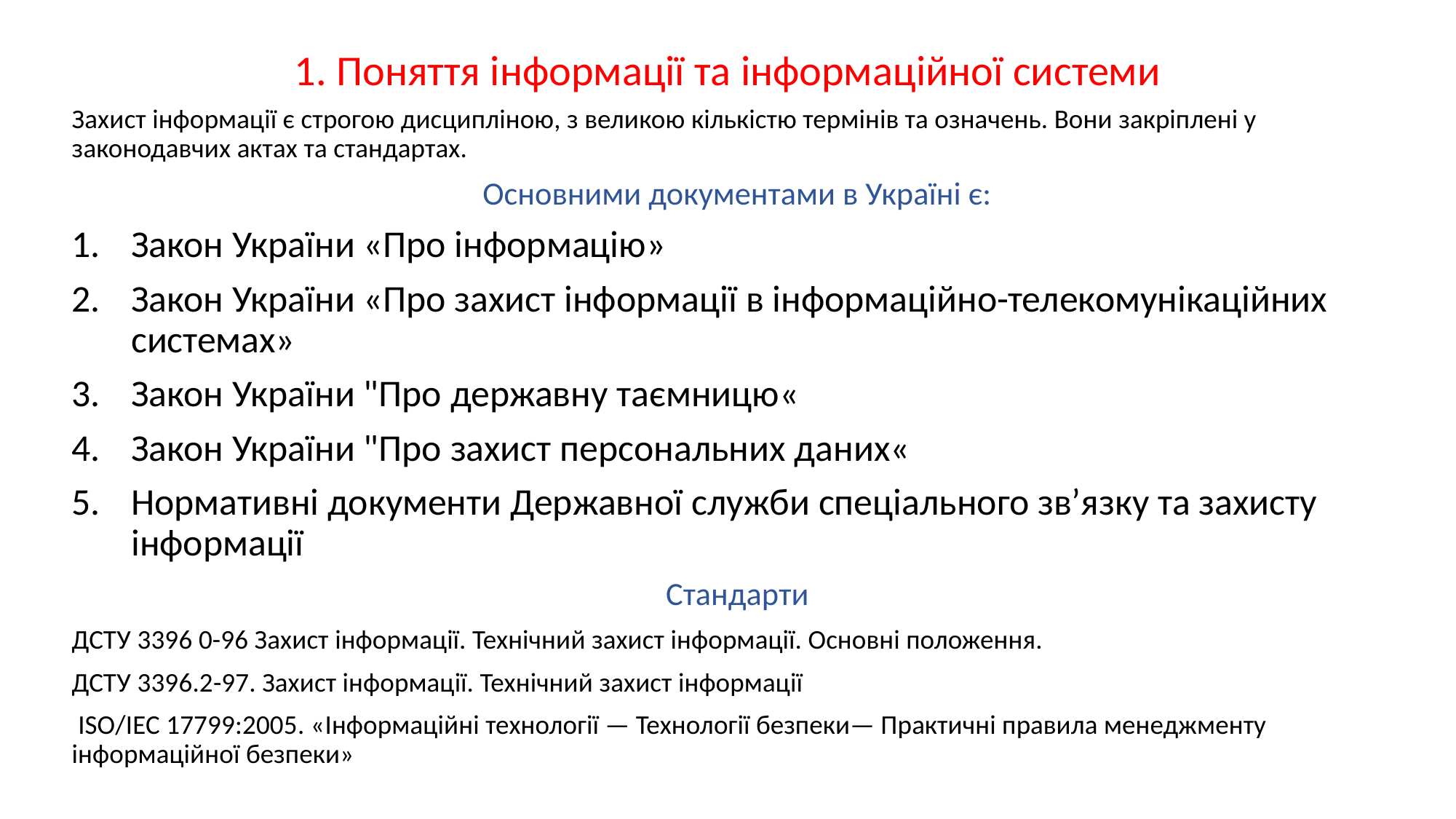

# 1. Поняття інформації та інформаційної системи
Захист інформації є строгою дисципліною, з великою кількістю термінів та означень. Вони закріплені у законодавчих актах та стандартах.
Основними документами в Україні є:
Закон України «Про інформацію»
Закон України «Про захист інформації в інформаційно-телекомунікаційних системах»
Закон України "Про державну таємницю«
Закон України "Про захист персональних даних«
Нормативні документи Державної служби спеціального зв’язку та захисту інформації
Стандарти
ДСТУ 3396 0-96 Захист інформації. Технічний захист інформації. Основні положення.
ДСТУ 3396.2-97. Захист інформації. Технічний захист інформації
 ISO/IEC 17799:2005. «Інформаційні технології — Технології безпеки— Практичні правила менеджменту інформаційної безпеки»